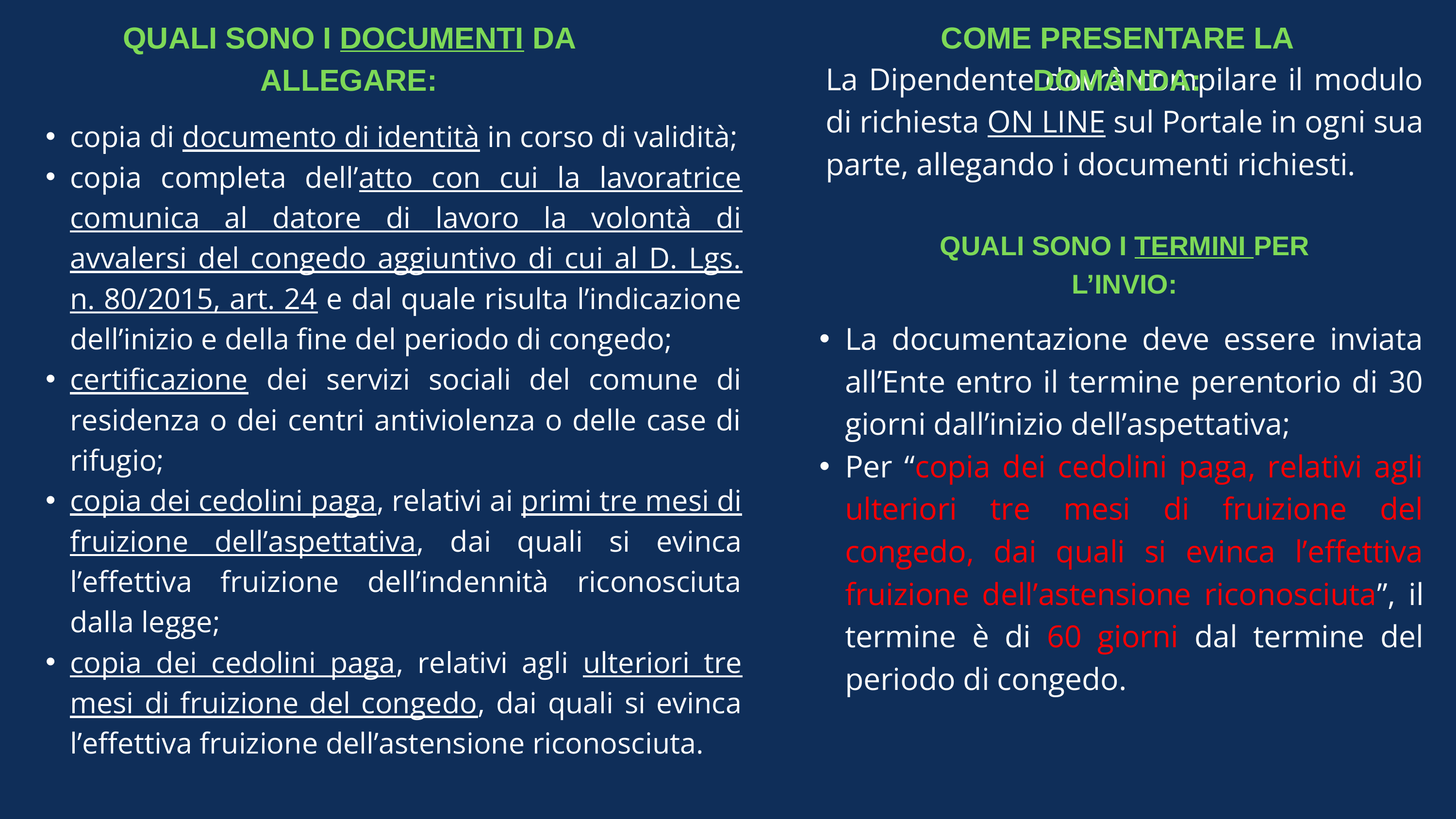

QUALI SONO I DOCUMENTI DA ALLEGARE:
COME PRESENTARE LA DOMANDA:
La Dipendente dovrà compilare il modulo di richiesta ON LINE sul Portale in ogni sua parte, allegando i documenti richiesti.

copia di documento di identità in corso di validità;
copia completa dell’atto con cui la lavoratrice comunica al datore di lavoro la volontà di avvalersi del congedo aggiuntivo di cui al D. Lgs. n. 80/2015, art. 24 e dal quale risulta l’indicazione dell’inizio e della fine del periodo di congedo;
certificazione dei servizi sociali del comune di residenza o dei centri antiviolenza o delle case di rifugio;
copia dei cedolini paga, relativi ai primi tre mesi di fruizione dell’aspettativa, dai quali si evinca l’effettiva fruizione dell’indennità riconosciuta dalla legge;
copia dei cedolini paga, relativi agli ulteriori tre mesi di fruizione del congedo, dai quali si evinca l’effettiva fruizione dell’astensione riconosciuta.
QUALI SONO I TERMINI PER L’INVIO:
La documentazione deve essere inviata all’Ente entro il termine perentorio di 30 giorni dall’inizio dell’aspettativa;
Per “copia dei cedolini paga, relativi agli ulteriori tre mesi di fruizione del congedo, dai quali si evinca l’effettiva fruizione dell’astensione riconosciuta”, il termine è di 60 giorni dal termine del periodo di congedo.